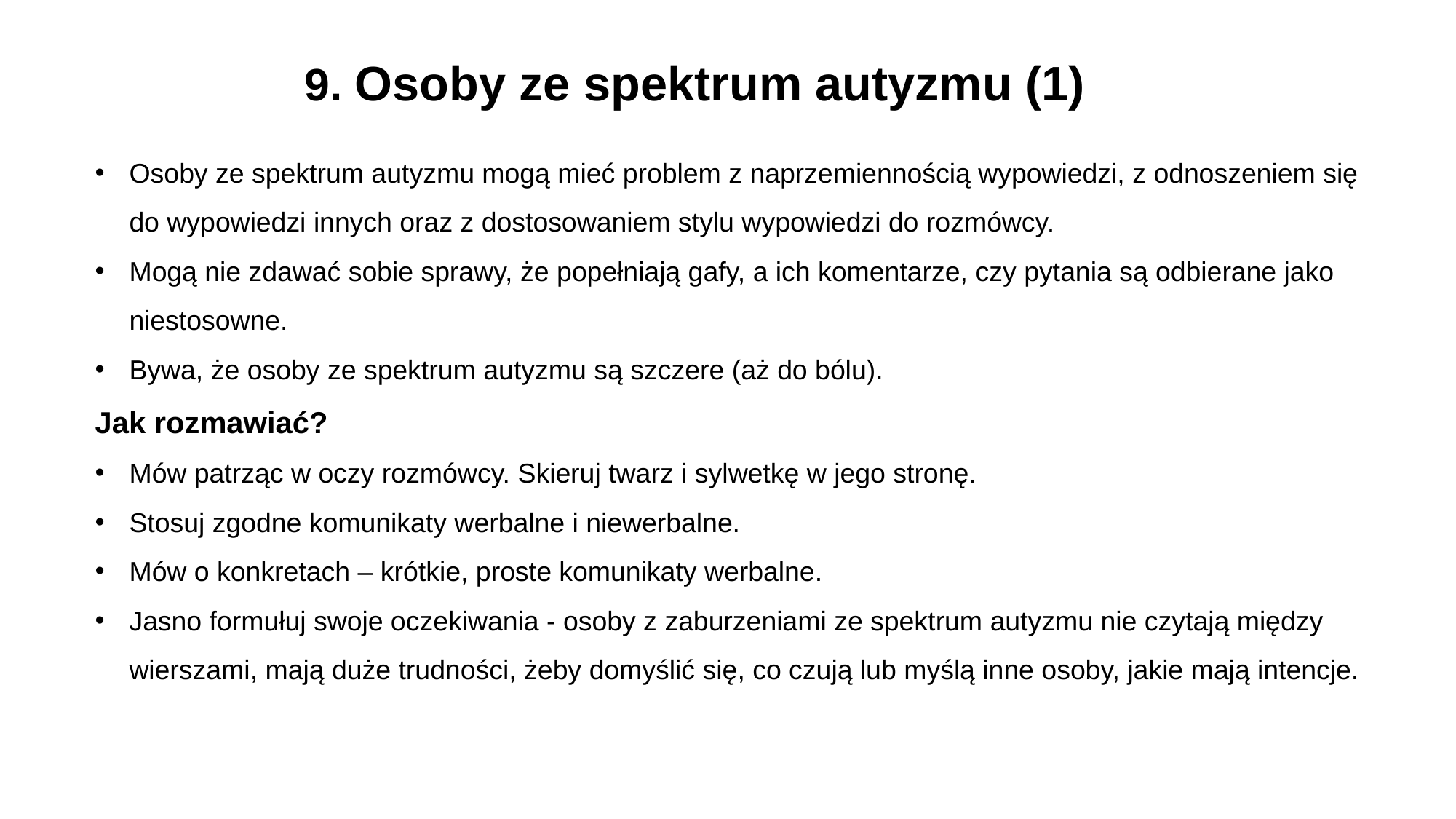

9. Osoby ze spektrum autyzmu (1)
Osoby ze spektrum autyzmu mogą mieć problem z naprzemiennością wypowiedzi, z odnoszeniem się
do wypowiedzi innych oraz z dostosowaniem stylu wypowiedzi do rozmówcy.
Mogą nie zdawać sobie sprawy, że popełniają gafy, a ich komentarze, czy pytania są odbierane jako niestosowne.
Bywa, że osoby ze spektrum autyzmu są szczere (aż do bólu).
Jak rozmawiać?
Mów patrząc w oczy rozmówcy. Skieruj twarz i sylwetkę w jego stronę.
Stosuj zgodne komunikaty werbalne i niewerbalne.
Mów o konkretach – krótkie, proste komunikaty werbalne.
Jasno formułuj swoje oczekiwania - osoby z zaburzeniami ze spektrum autyzmu nie czytają między wierszami, mają duże trudności, żeby domyślić się, co czują lub myślą inne osoby, jakie mają intencje.